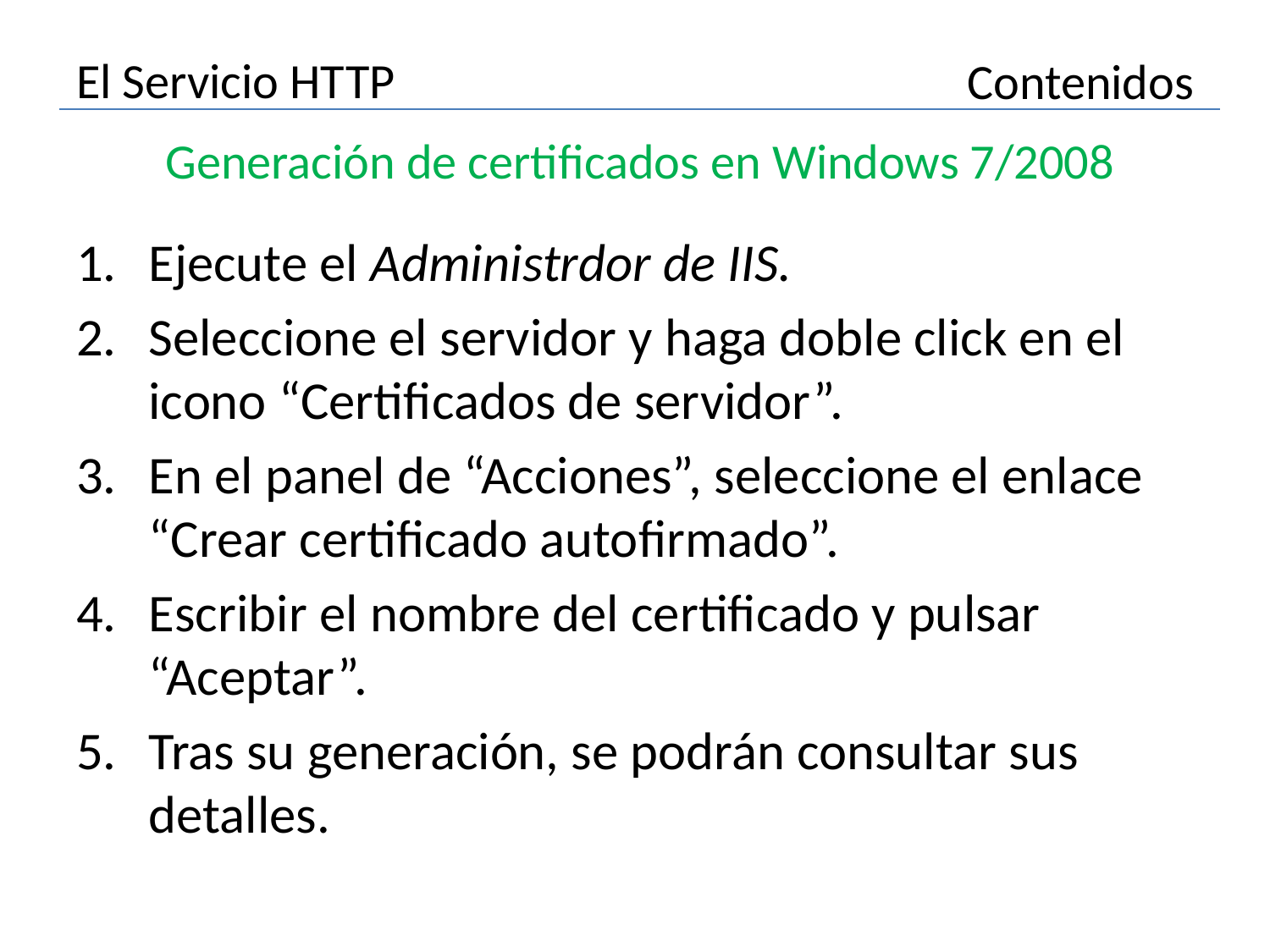

# El Servicio HTTP
Contenidos
Generación de certificados en Windows 7/2008
Ejecute el Administrdor de IIS.
Seleccione el servidor y haga doble click en el icono “Certificados de servidor”.
En el panel de “Acciones”, seleccione el enlace “Crear certificado autofirmado”.
Escribir el nombre del certificado y pulsar “Aceptar”.
Tras su generación, se podrán consultar sus detalles.